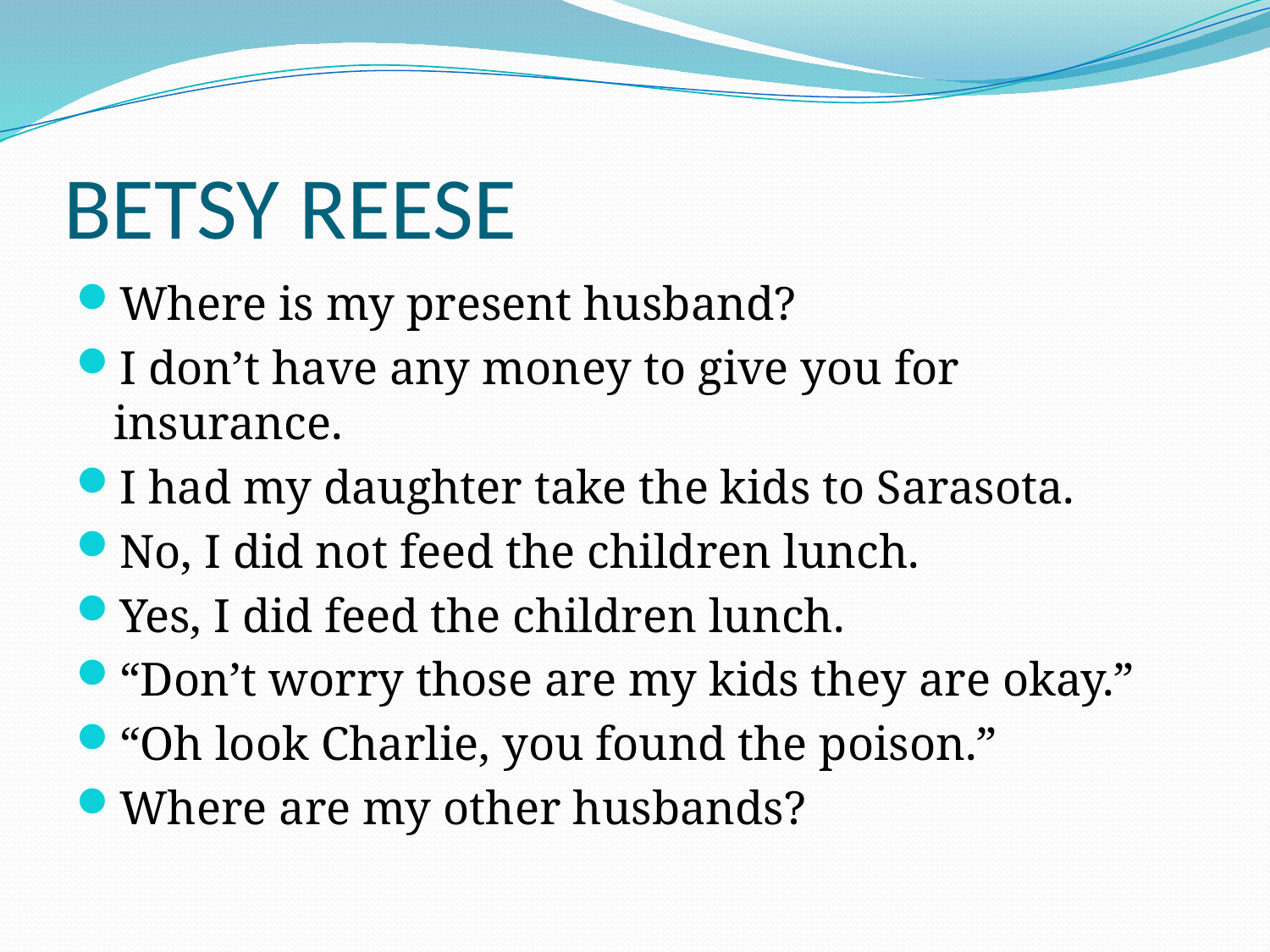

# BETSY REESE
Where is my present husband?
I don’t have any money to give you for insurance.
I had my daughter take the kids to Sarasota.
No, I did not feed the children lunch.
Yes, I did feed the children lunch.
“Don’t worry those are my kids they are okay.”
“Oh look Charlie, you found the poison.”
Where are my other husbands?